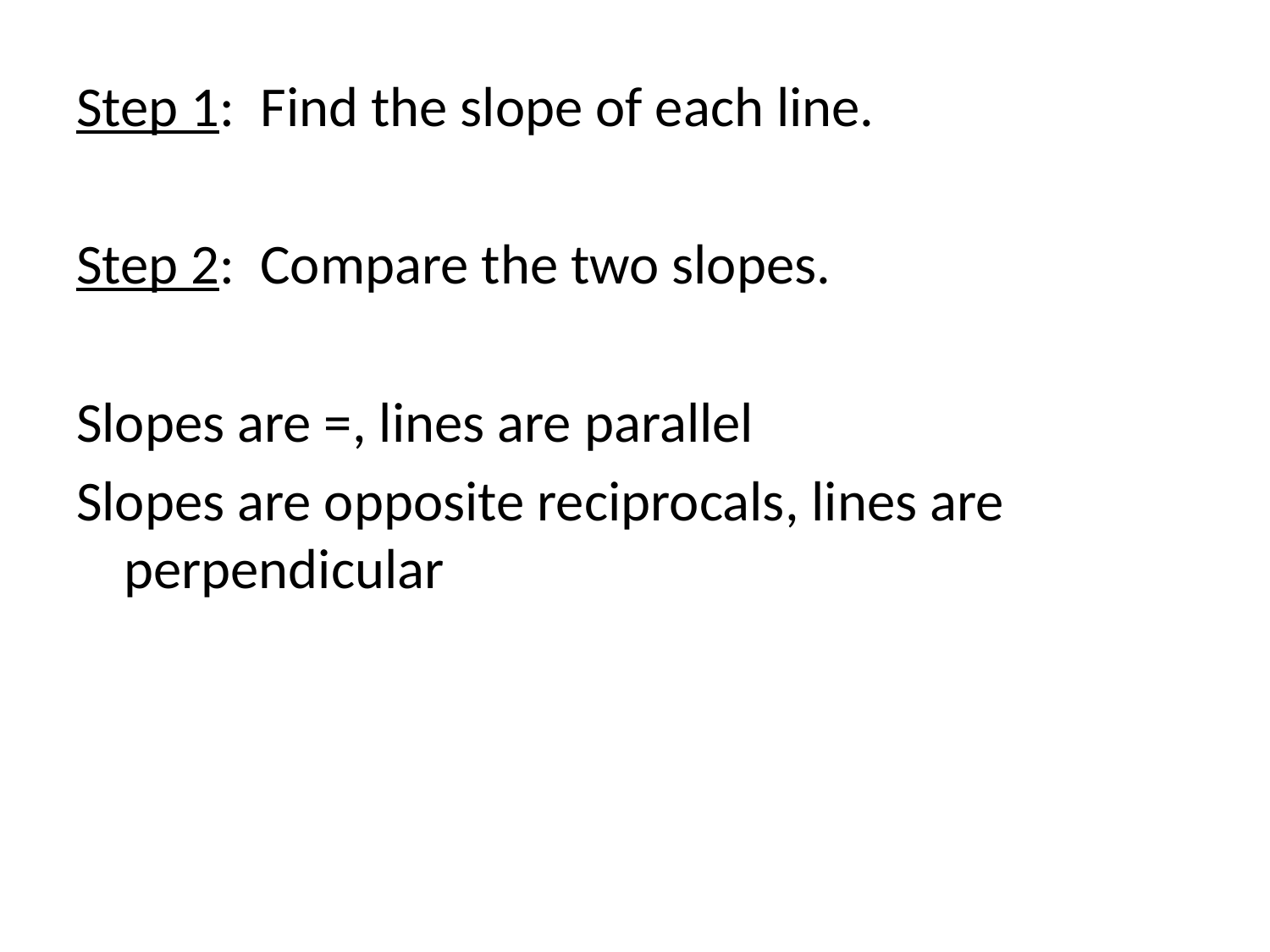

#
Step 1:  Find the slope of each line.

Step 2:  Compare the two slopes.

Slopes are =, lines are parallel
Slopes are opposite reciprocals, lines are perpendicular